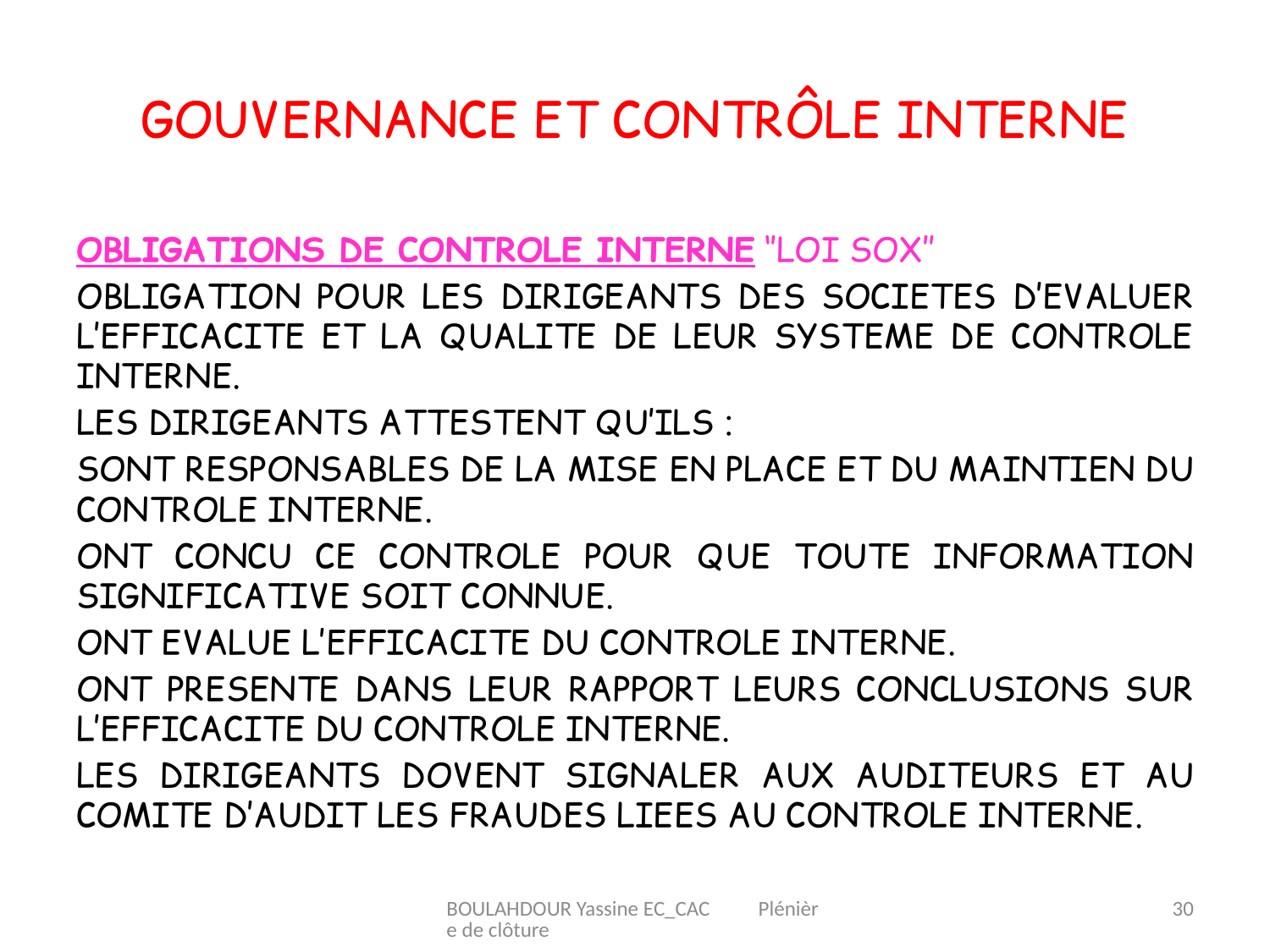

# Gouvernance et contrôle interne
OBLIGATIONS DE CONTROLE INTERNE ‘’LOI SOX’’
OBLIGATION POUR LES DIRIGEANTS DES SOCIETES D’EVALUER L’EFFICACITE ET LA QUALITE DE LEUR SYSTEME DE CONTROLE INTERNE.
LES DIRIGEANTS ATTESTENT QU’ILS :
SONT RESPONSABLES DE LA MISE EN PLACE ET DU MAINTIEN DU CONTROLE INTERNE.
ONT CONCU CE CONTROLE POUR QUE TOUTE INFORMATION SIGNIFICATIVE SOIT CONNUE.
ONT EVALUE L’EFFICACITE DU CONTROLE INTERNE.
ONT PRESENTE DANS LEUR RAPPORT LEURS CONCLUSIONS SUR L’EFFICACITE DU CONTROLE INTERNE.
LES DIRIGEANTS DOVENT SIGNALER AUX AUDITEURS ET AU COMITE D’AUDIT LES FRAUDES LIEES AU CONTROLE INTERNE.

BOULAHDOUR Yassine EC_CAC          Plénière de clôture
30